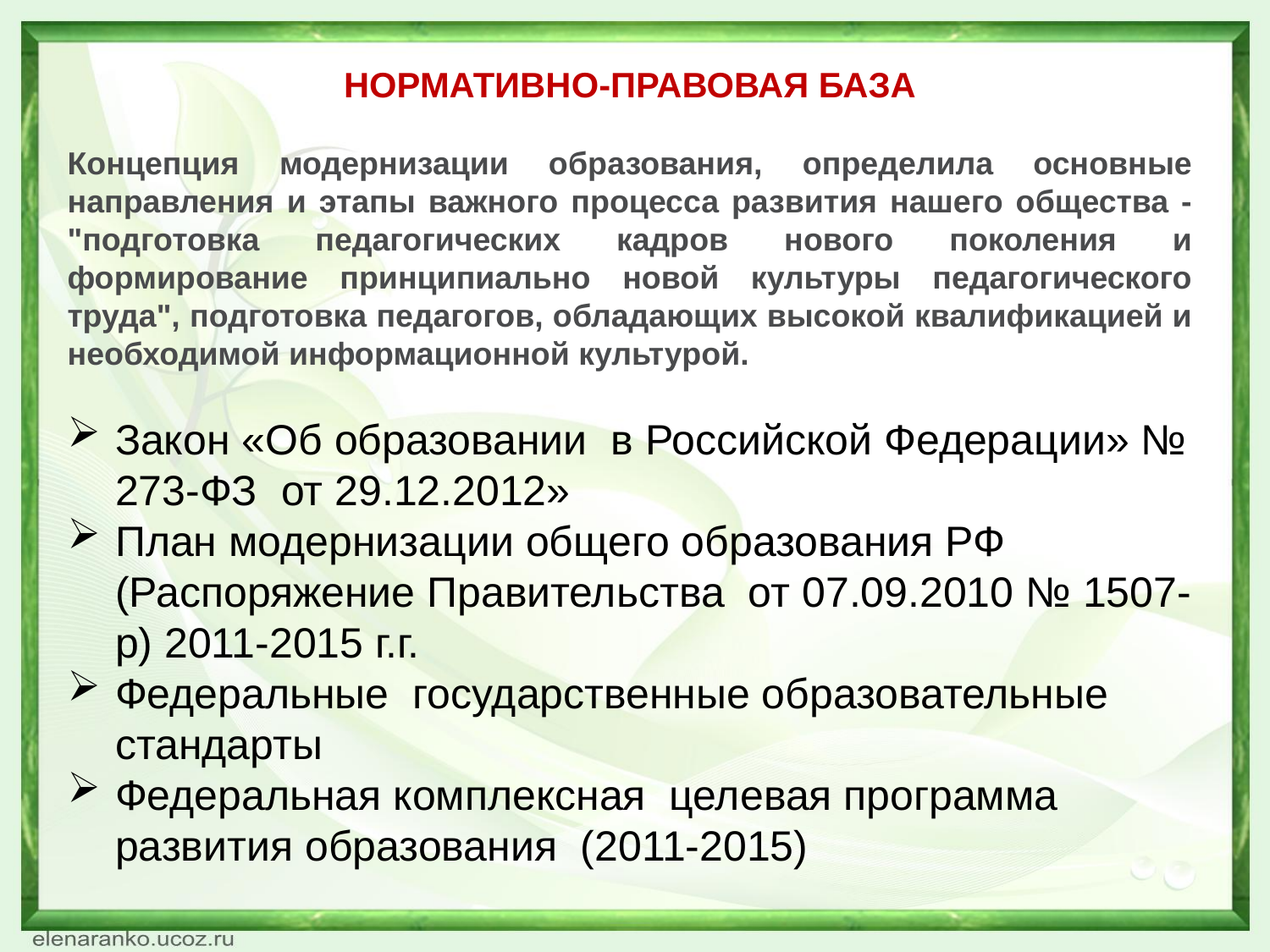

НОРМАТИВНО-ПРАВОВАЯ БАЗА

Концепция модернизации образования, определила основные направления и этапы важного процесса развития нашего общества - "подготовка педагогических кадров нового поколения и формирование принципиально новой культуры педагогического труда", подготовка педагогов, обладающих высокой квалификацией и необходимой информационной культурой.

Закон «Об образовании  в Российской Федерации» № 273-ФЗ  от 29.12.2012»
План модернизации общего образования РФ (Распоряжение Правительства  от 07.09.2010 № 1507-р) 2011-2015 г.г.
Федеральные  государственные образовательные  стандарты
Федеральная комплексная  целевая программа  развития образования  (2011-2015)